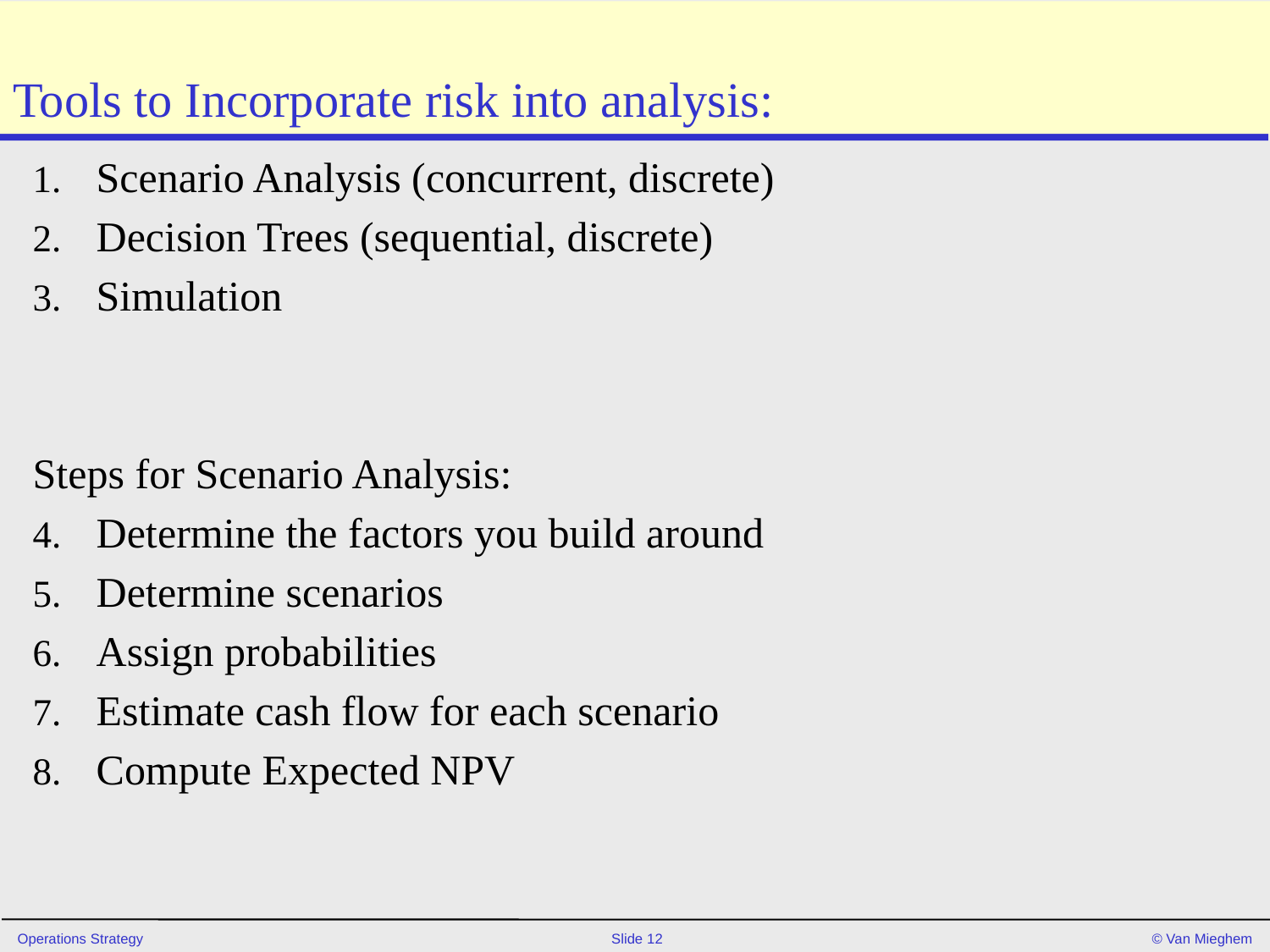

# Tools to Incorporate risk into analysis:
Scenario Analysis (concurrent, discrete)
Decision Trees (sequential, discrete)
Simulation

Steps for Scenario Analysis:
Determine the factors you build around
Determine scenarios
Assign probabilities
Estimate cash flow for each scenario
Compute Expected NPV